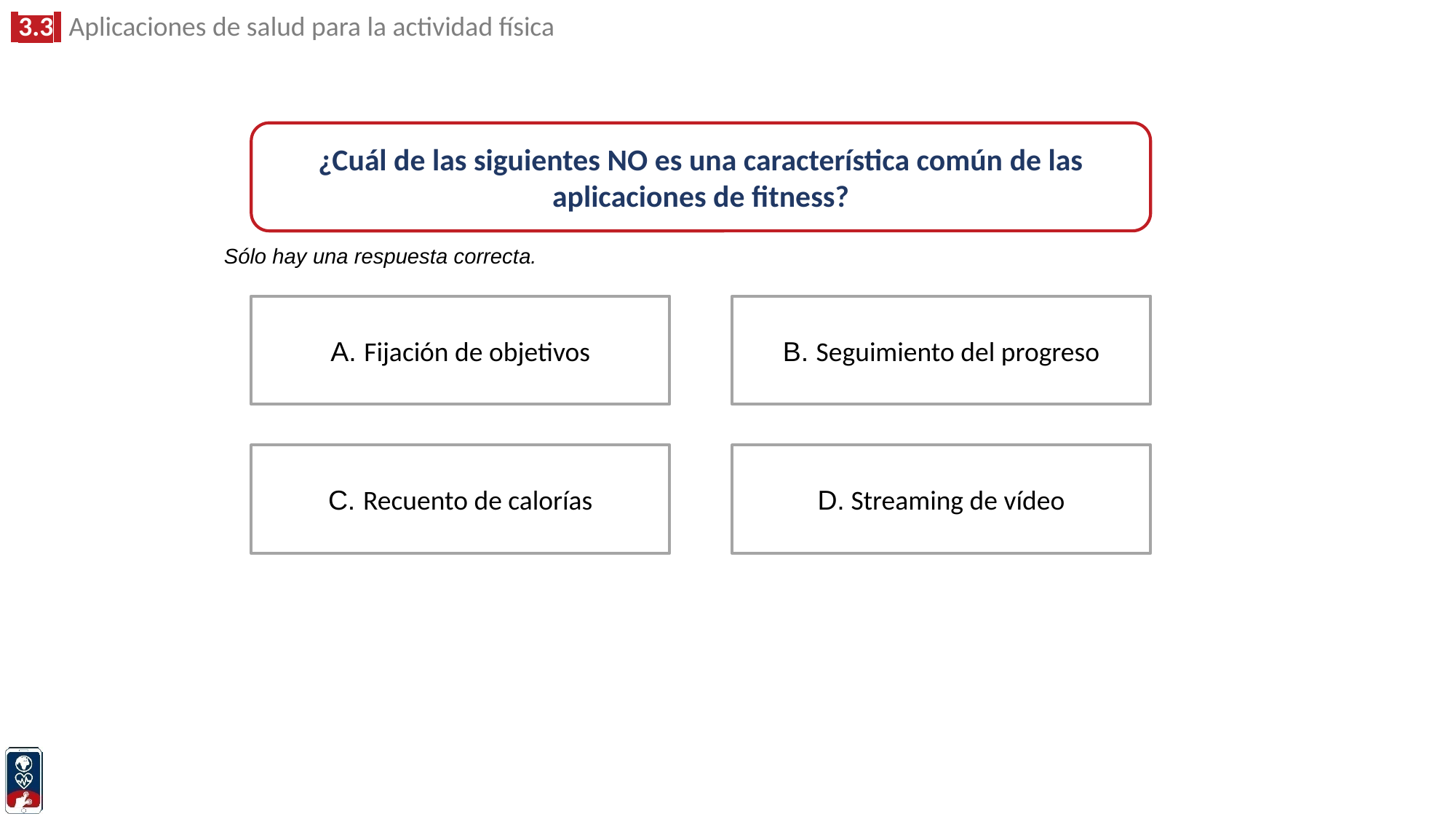

¿Cuál de las siguientes NO es una característica común de las aplicaciones de fitness?
Sólo hay una respuesta correcta.
A. Fijación de objetivos
B. Seguimiento del progreso
D. Streaming de vídeo
C. Recuento de calorías